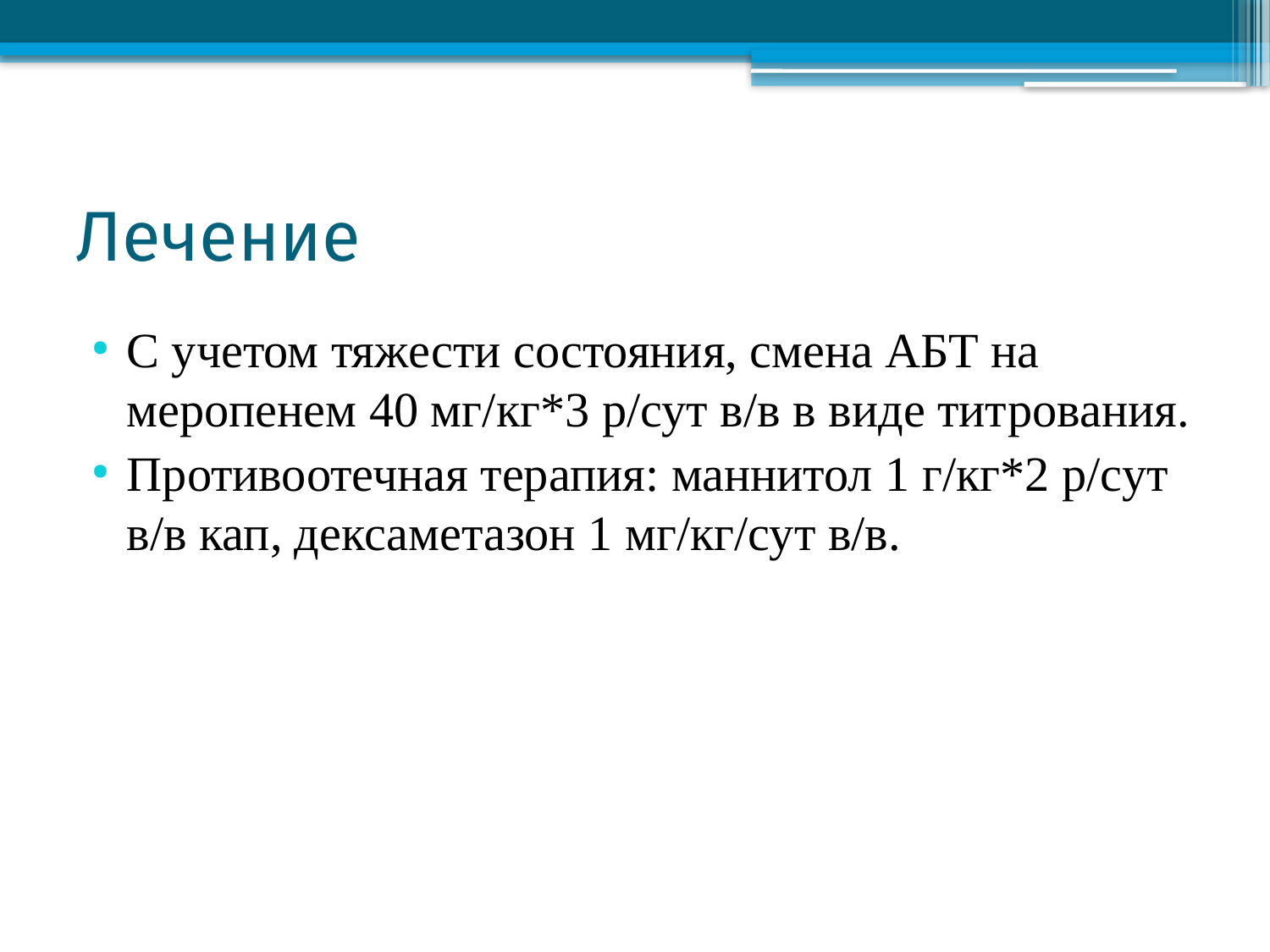

# Лечение
С учетом тяжести состояния, смена АБТ на меропенем 40 мг/кг*3 р/сут в/в в виде титрования.
Противоотечная терапия: маннитол 1 г/кг*2 р/сут в/в кап, дексаметазон 1 мг/кг/сут в/в.